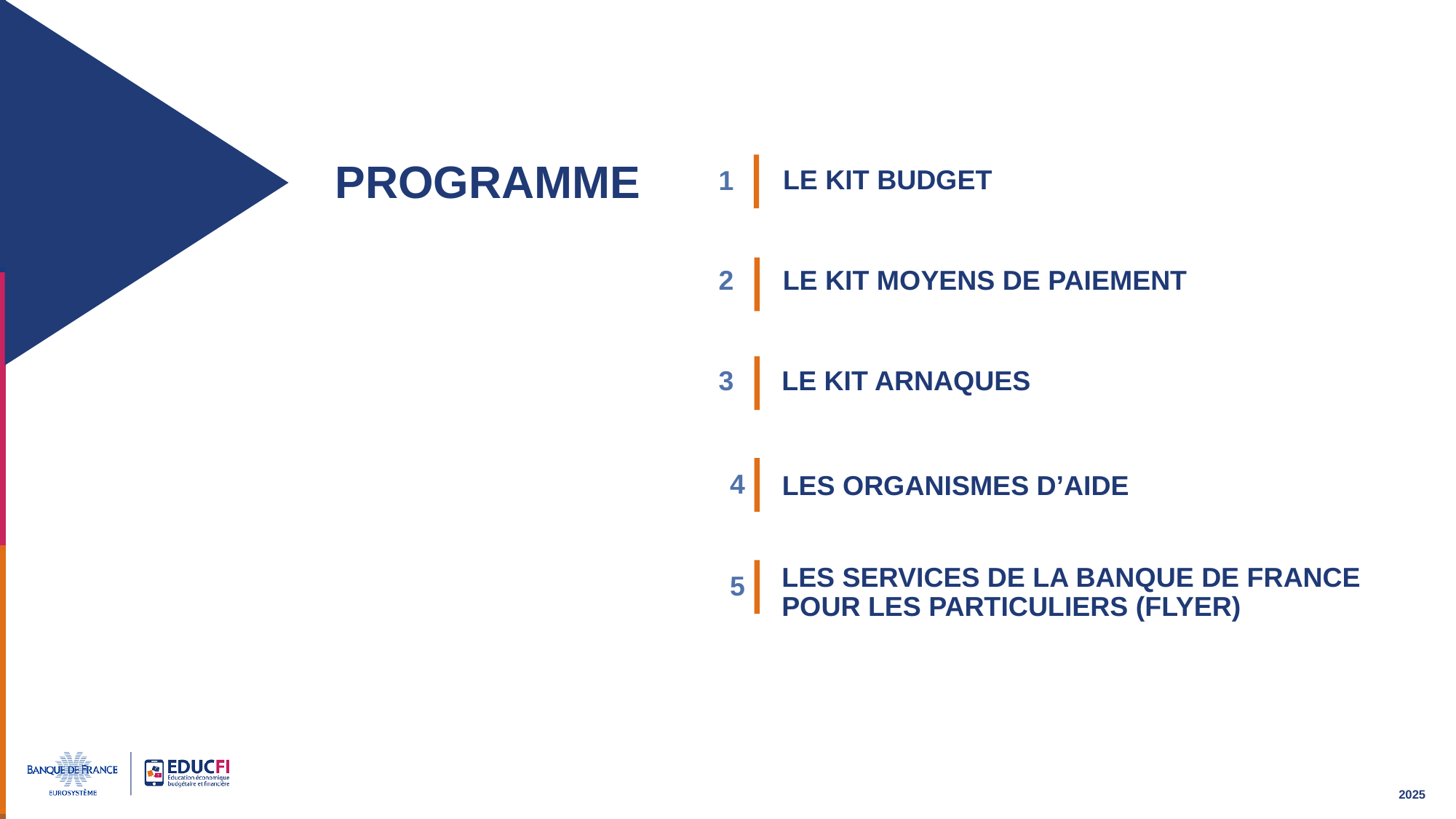

# PROGRAMME

1
Le kit budget
2
Le kit moyens de paiement

3
Le kit arnaques

4
Les organismes d’aide
Les services de la Banque de France pour les particuliers (flyer)

5